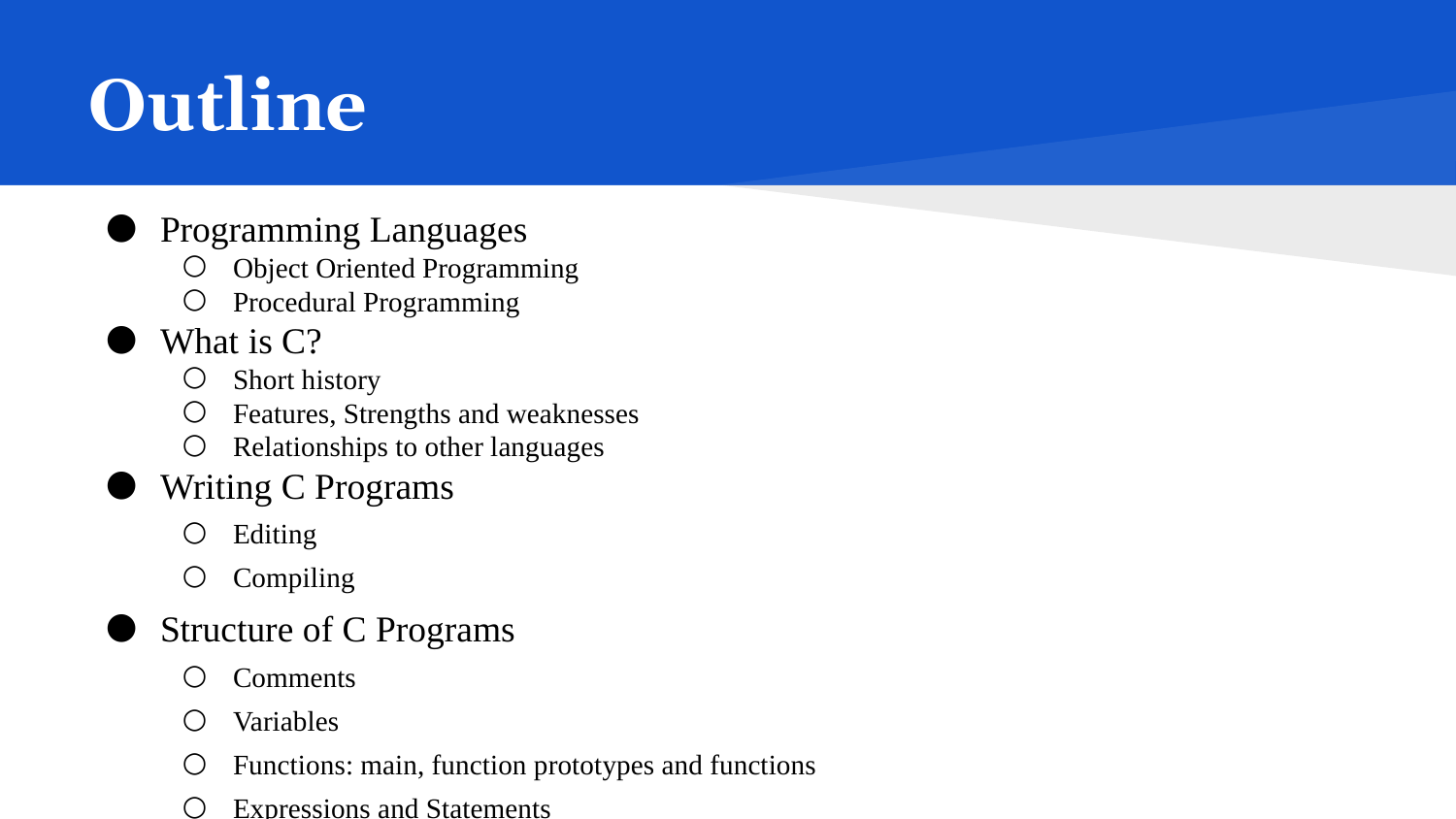

# Outline
Programming Languages
Object Oriented Programming
Procedural Programming
What is C?
Short history
Features, Strengths and weaknesses
Relationships to other languages
Writing C Programs
Editing
Compiling
Structure of C Programs
Comments
Variables
Functions: main, function prototypes and functions
Expressions and Statements